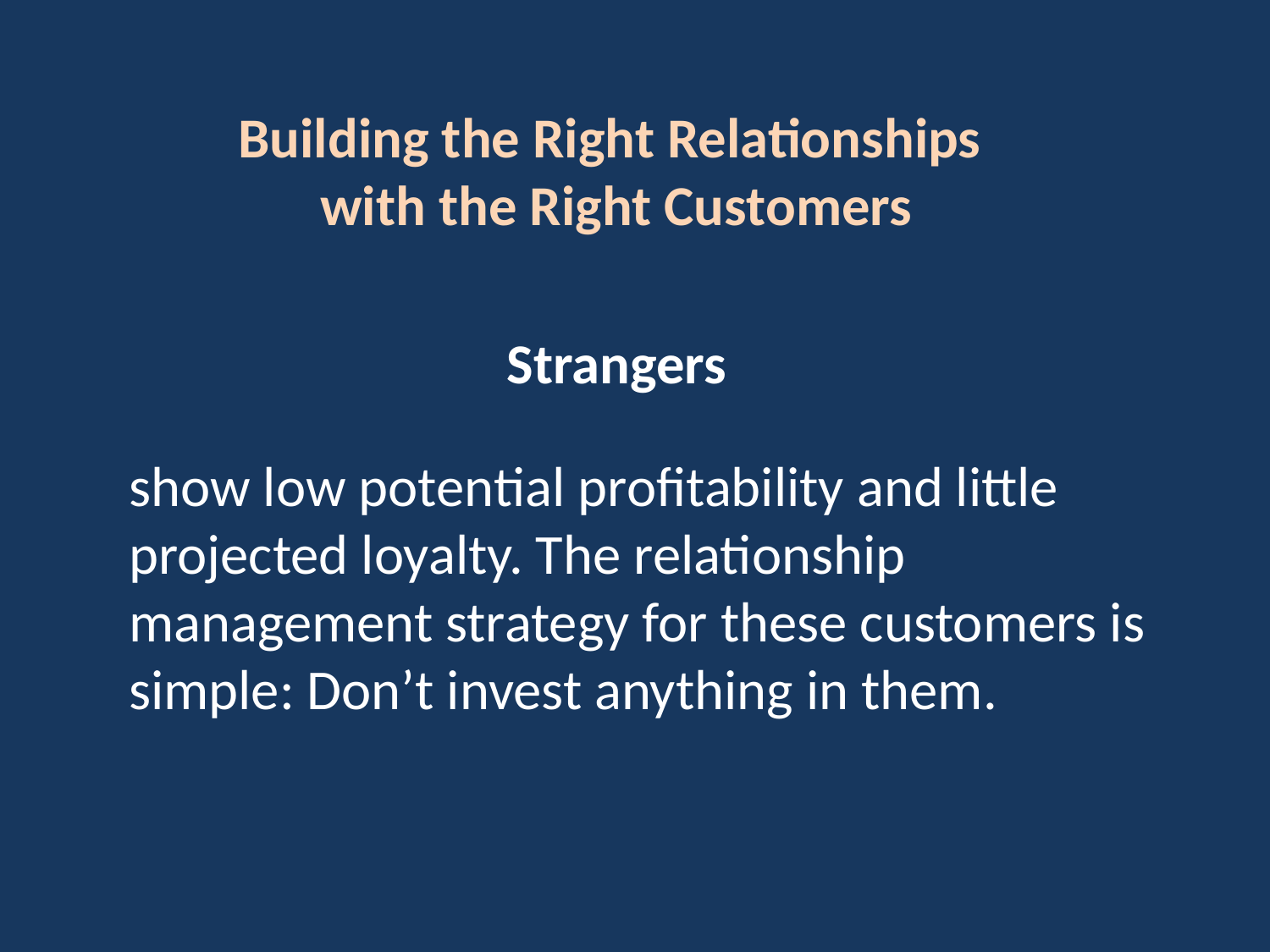

Building the Right Relationships
with the Right Customers
Strangers
show low potential profitability and little projected loyalty. The relationship management strategy for these customers is simple: Don’t invest anything in them.